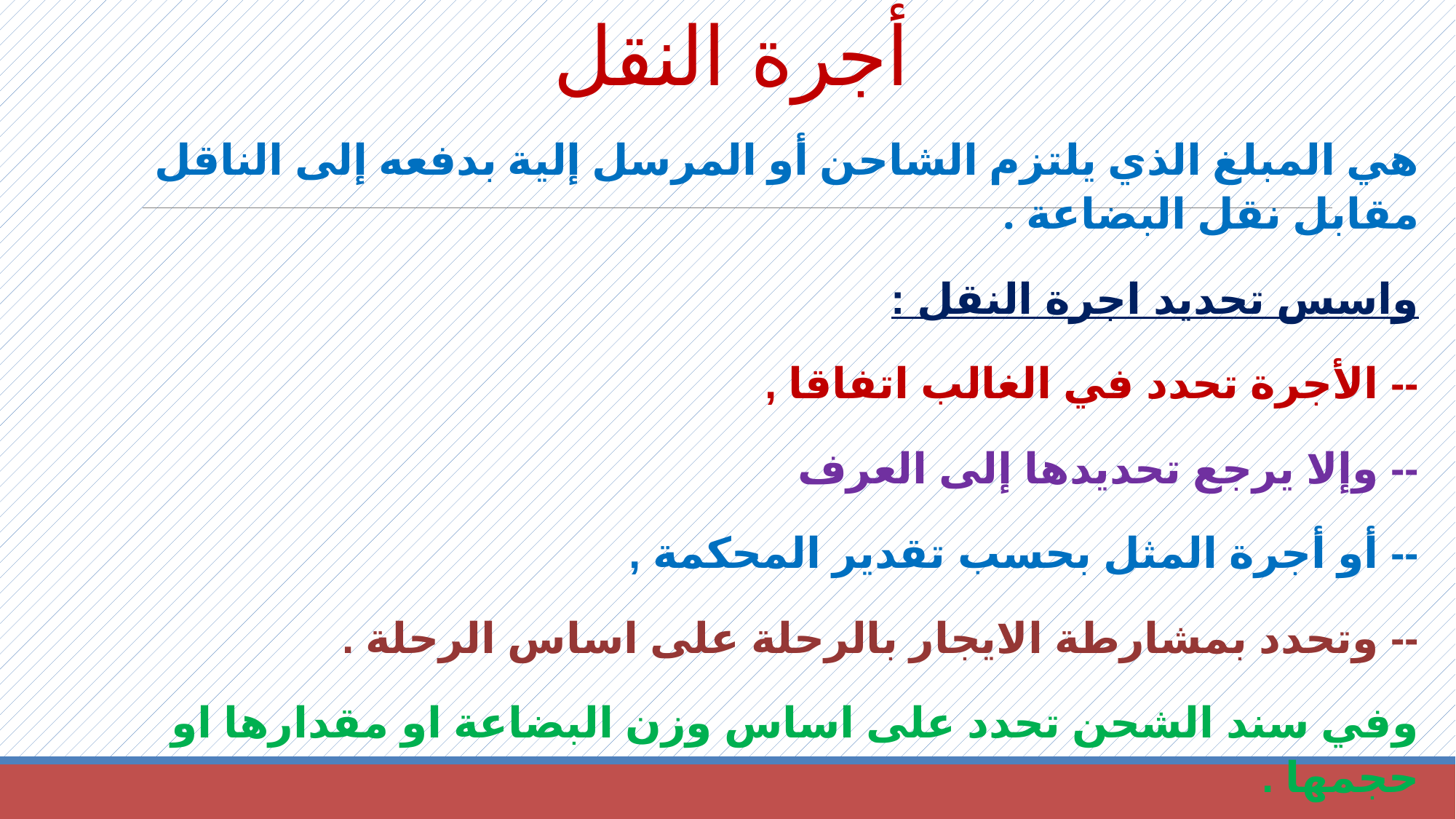

# أجرة النقل
هي المبلغ الذي يلتزم الشاحن أو المرسل إلية بدفعه إلى الناقل مقابل نقل البضاعة .
واسس تحديد اجرة النقل :
-- الأجرة تحدد في الغالب اتفاقا ,
-- وإلا يرجع تحديدها إلى العرف
-- أو أجرة المثل بحسب تقدير المحكمة ,
-- وتحدد بمشارطة الايجار بالرحلة على اساس الرحلة .
وفي سند الشحن تحدد على اساس وزن البضاعة او مقدارها او حجمها .